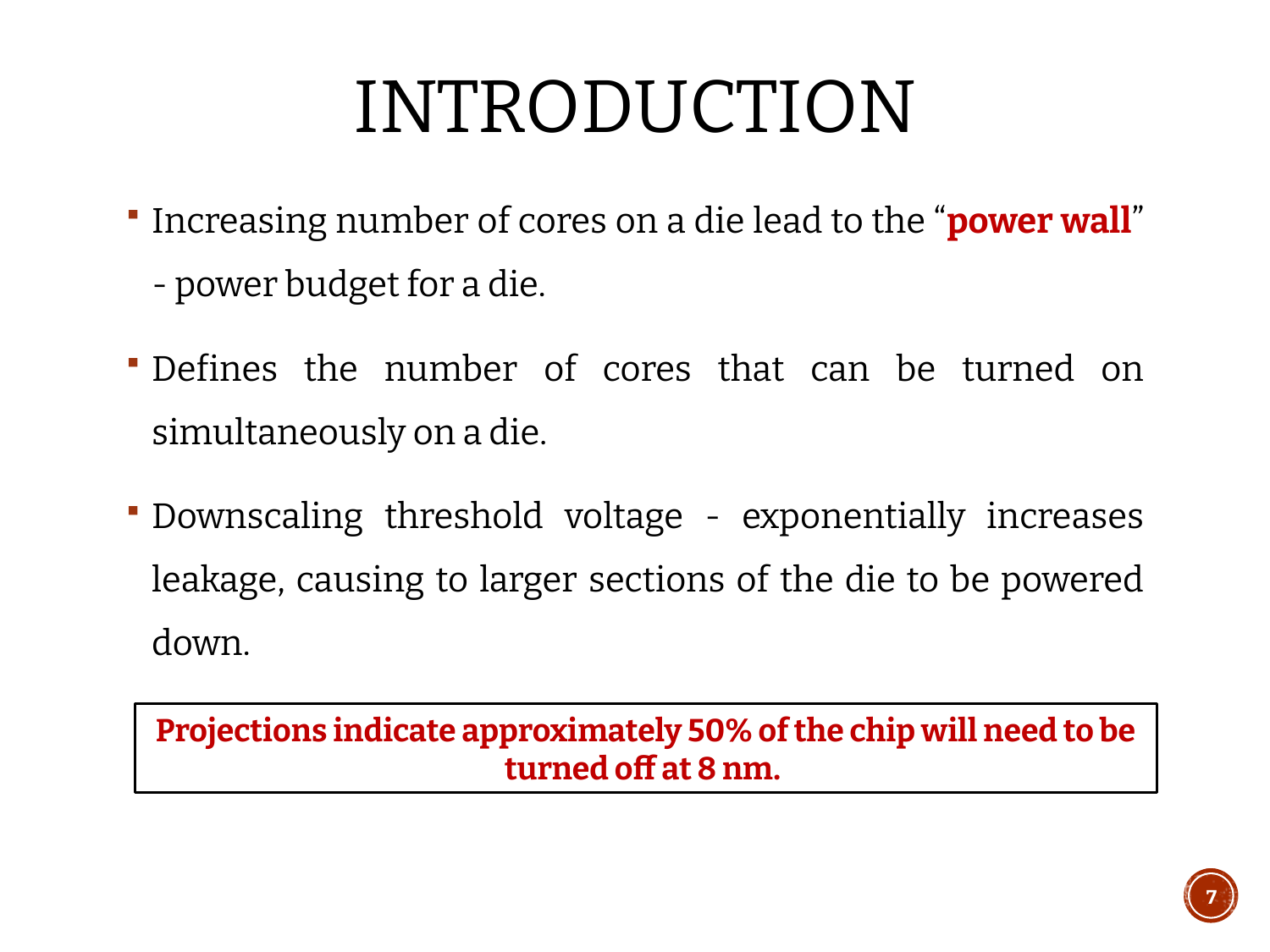

# INTRODUCTION
Increasing number of cores on a die lead to the “power wall” - power budget for a die.
Defines the number of cores that can be turned on simultaneously on a die.
Downscaling threshold voltage - exponentially increases leakage, causing to larger sections of the die to be powered down.

Projections indicate approximately 50% of the chip will need to be turned off at 8 nm.
7